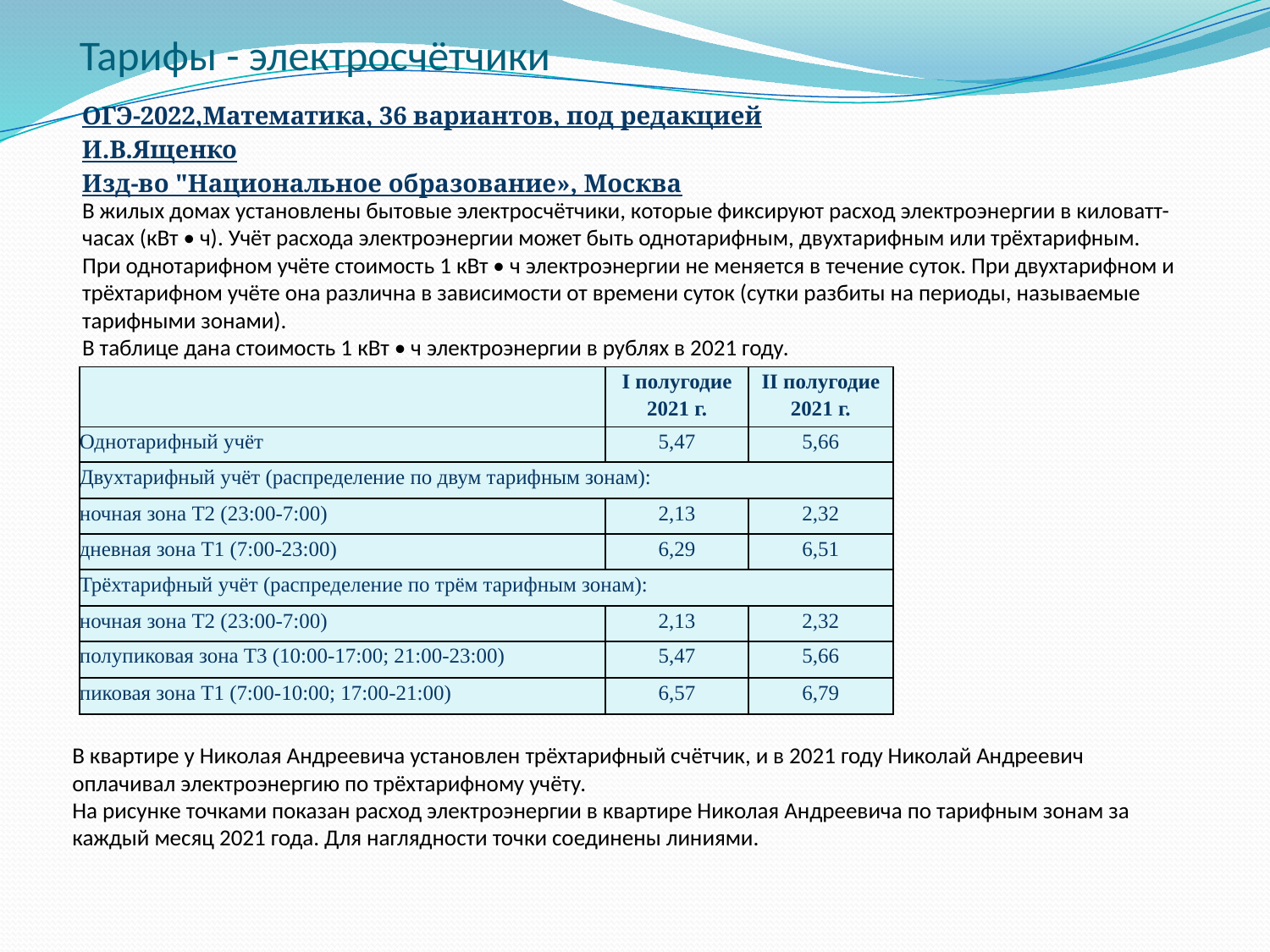

# Тарифы - электросчётчики
ОГЭ-2022,Математика, 36 вариантов, под редакцией И.В.Ященко
Изд-во "Национальное образование», Москва
В жилых домах установлены бытовые электросчётчики, которые фиксируют расход электроэнергии в киловатт-часах (кВт • ч). Учёт расхода электроэнергии может быть однотарифным, двухтарифным или трёхтарифным.
При однотарифном учёте стоимость 1 кВт • ч электроэнергии не меняется в течение суток. При двухтарифном и трёхтарифном учёте она различна в зависимости от времени суток (сутки разбиты на периоды, называемые тарифными зонами).
В таблице дана стоимость 1 кВт • ч электроэнергии в рублях в 2021 году.
|  | I полугодие 2021 г. | II полугодие 2021 г. |
| --- | --- | --- |
| Однотарифный учёт | 5,47 | 5,66 |
| Двухтарифный учёт (распределение по двум тарифным зонам): |  |  |
| ночная зона Т2 (23:00-7:00) | 2,13 | 2,32 |
| дневная зона Т1 (7:00-23:00) | 6,29 | 6,51 |
| Трёхтарифный учёт (распределение по трём тарифным зонам): |  |  |
| ночная зона Т2 (23:00-7:00) | 2,13 | 2,32 |
| полупиковая зона Т3 (10:00-17:00; 21:00-23:00) | 5,47 | 5,66 |
| пиковая зона Т1 (7:00-10:00; 17:00-21:00) | 6,57 | 6,79 |
В квартире у Николая Андреевича установлен трёхтарифный счётчик, и в 2021 году Николай Андреевич оплачивал электроэнергию по трёхтарифному учёту.
На рисунке точками показан расход электроэнергии в квартире Николая Андреевича по тарифным зонам за каждый месяц 2021 года. Для наглядности точки соединены линиями.